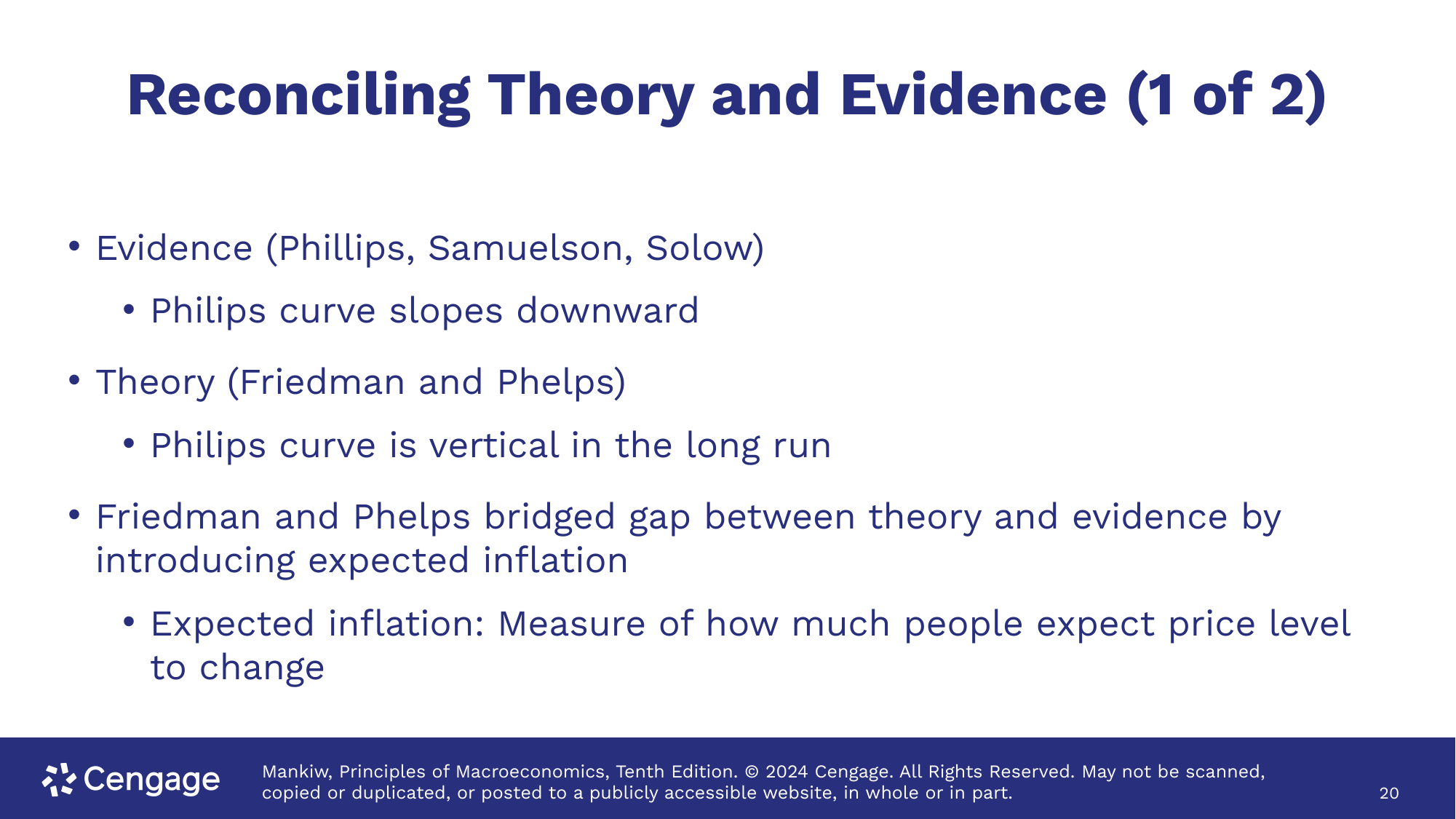

# Reconciling Theory and Evidence (1 of 2)
Evidence (Phillips, Samuelson, Solow)
Philips curve slopes downward
Theory (Friedman and Phelps)
Philips curve is vertical in the long run
Friedman and Phelps bridged gap between theory and evidence by introducing expected inflation
Expected inflation: Measure of how much people expect price level to change